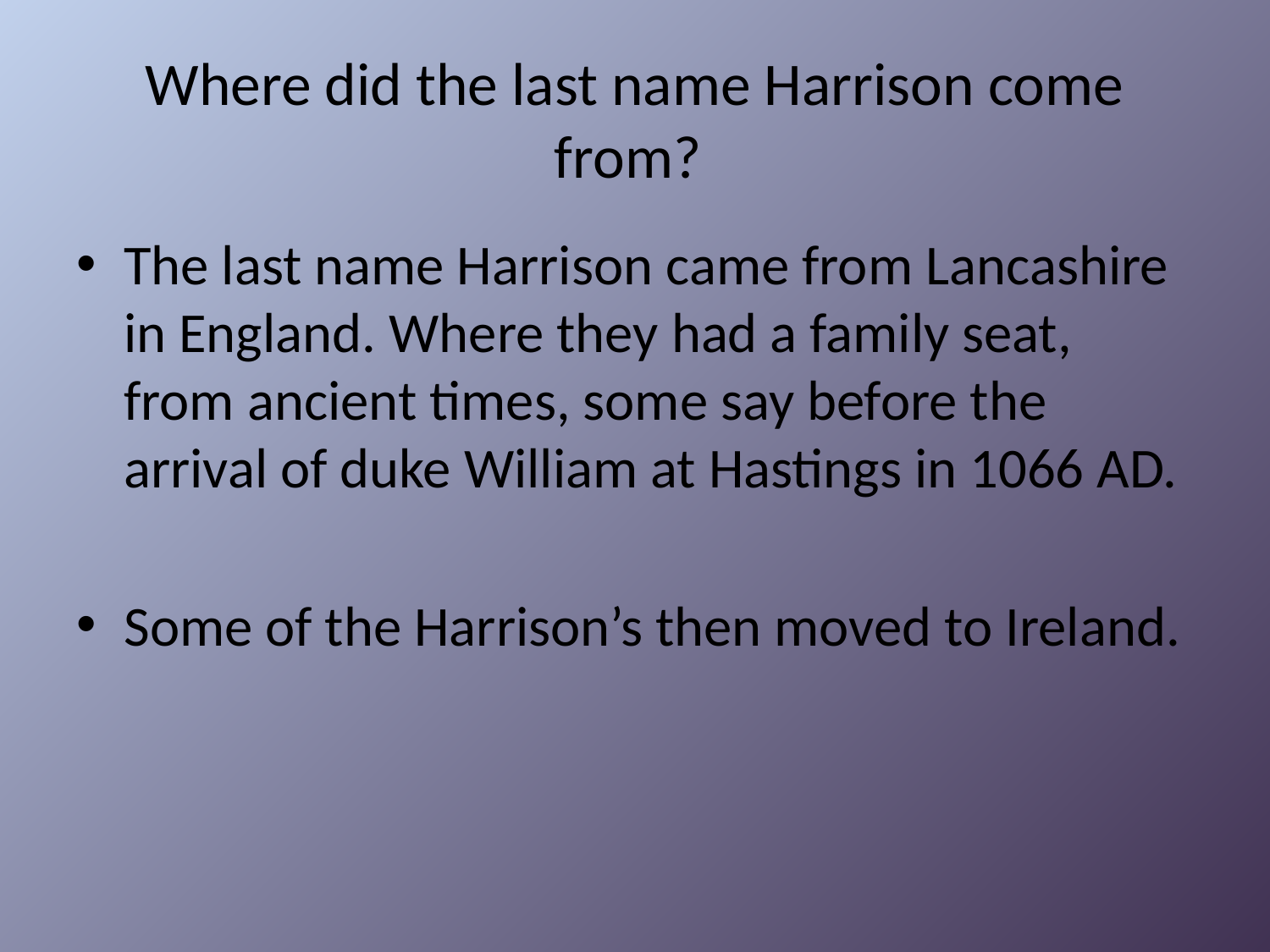

# Where did the last name Harrison come from?
The last name Harrison came from Lancashire in England. Where they had a family seat, from ancient times, some say before the arrival of duke William at Hastings in 1066 AD.

Some of the Harrison’s then moved to Ireland.